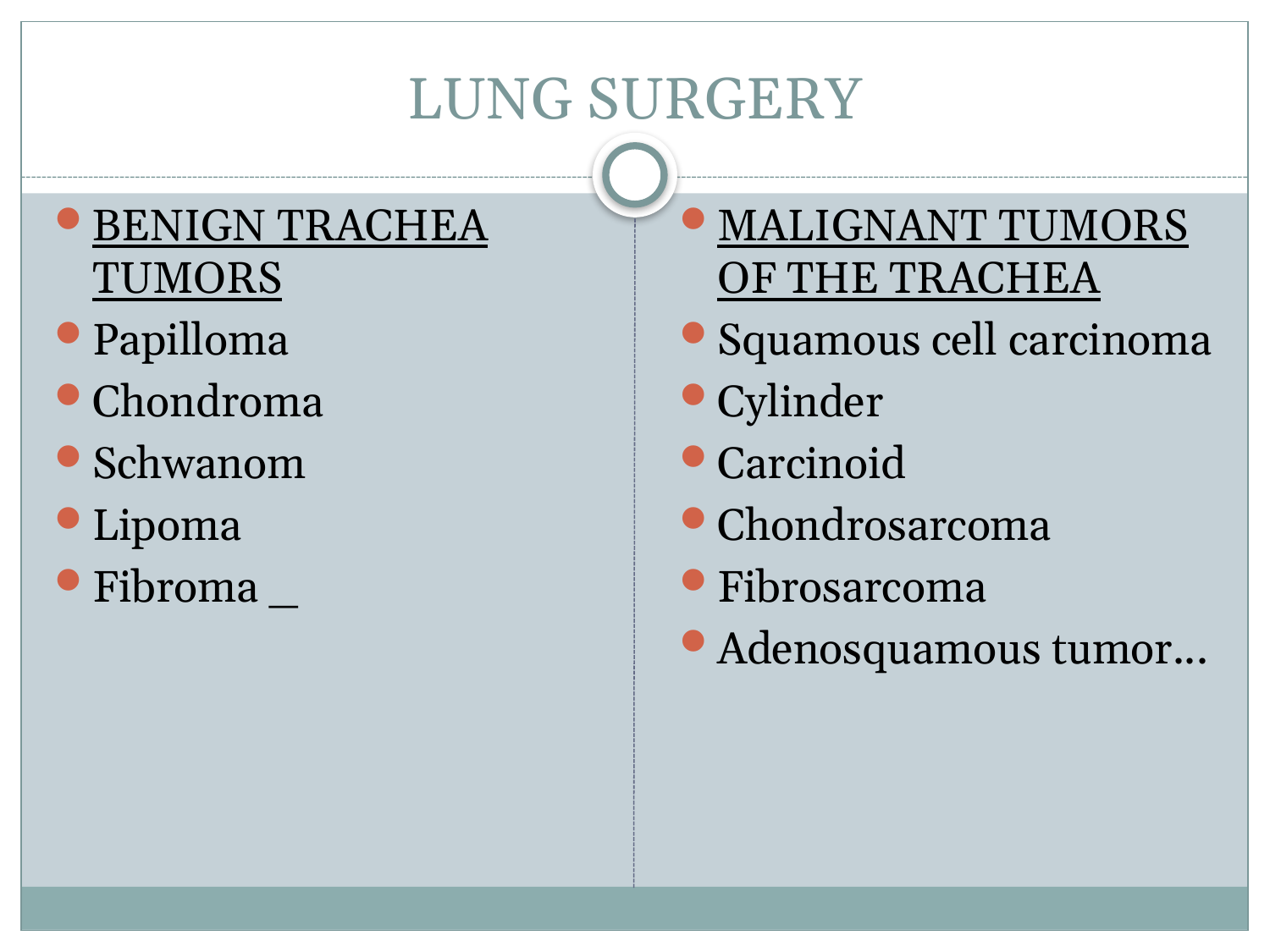

# LUNG SURGERY
BENIGN TRACHEA TUMORS
Papilloma
Chondroma
Schwanom
Lipoma
Fibroma _
MALIGNANT TUMORS OF THE TRACHEA
Squamous cell carcinoma
Cylinder
Carcinoid
Chondrosarcoma
Fibrosarcoma
Adenosquamous tumor...